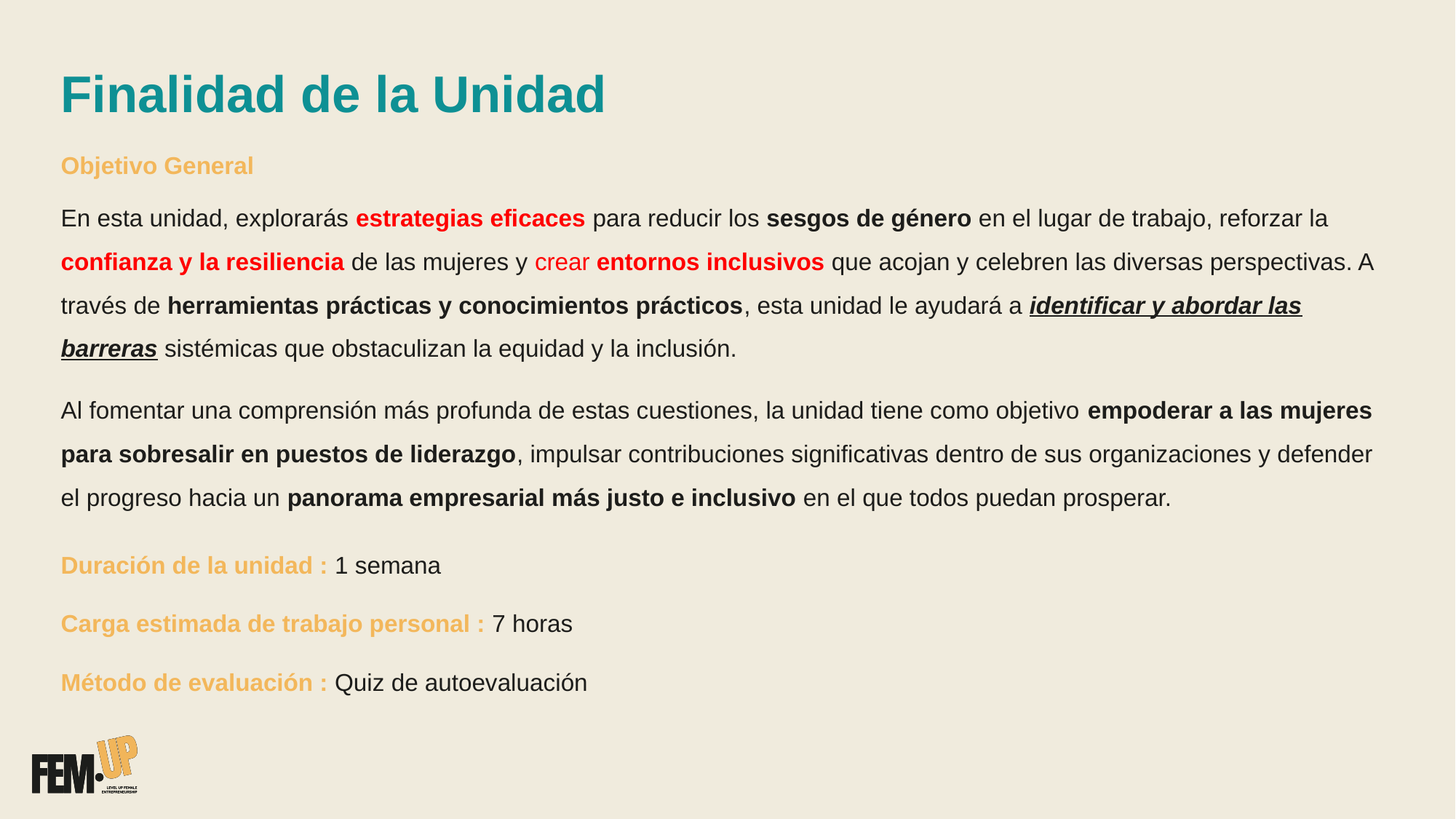

Finalidad de la Unidad
Objetivo General
En esta unidad, explorarás estrategias eficaces para reducir los sesgos de género en el lugar de trabajo, reforzar la confianza y la resiliencia de las mujeres y crear entornos inclusivos que acojan y celebren las diversas perspectivas. A través de herramientas prácticas y conocimientos prácticos, esta unidad le ayudará a identificar y abordar las barreras sistémicas que obstaculizan la equidad y la inclusión.
Al fomentar una comprensión más profunda de estas cuestiones, la unidad tiene como objetivo empoderar a las mujeres para sobresalir en puestos de liderazgo, impulsar contribuciones significativas dentro de sus organizaciones y defender el progreso hacia un panorama empresarial más justo e inclusivo en el que todos puedan prosperar.
Duración de la unidad : 1 semana
Carga estimada de trabajo personal : 7 horas
Método de evaluación : Quiz de autoevaluación